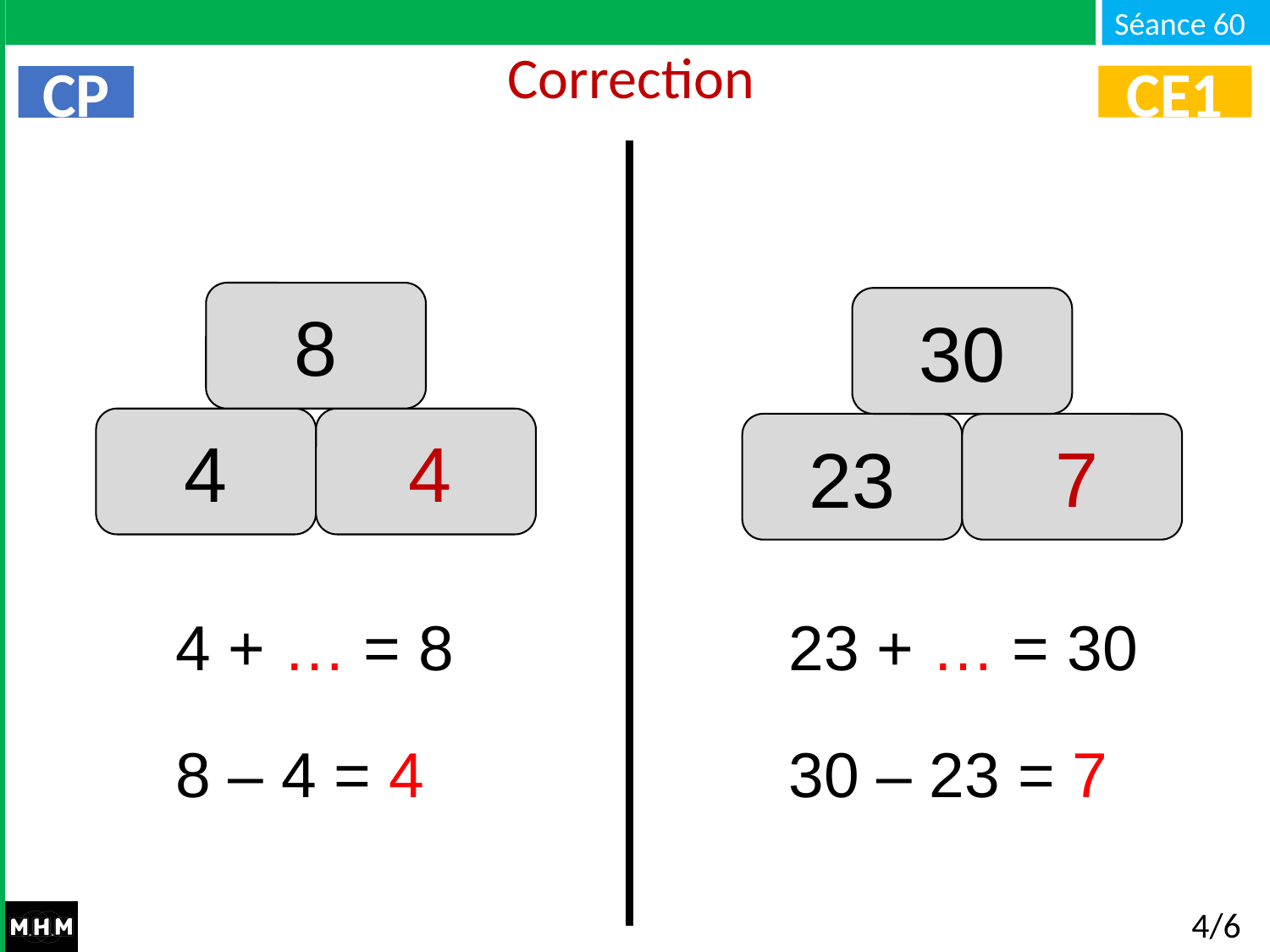

# Correction
CE1
CP
8
30

4

23
4
7
4 + … = 8
23 + … = 30
8 – 4 = 4
30 – 23 = 7
4/6